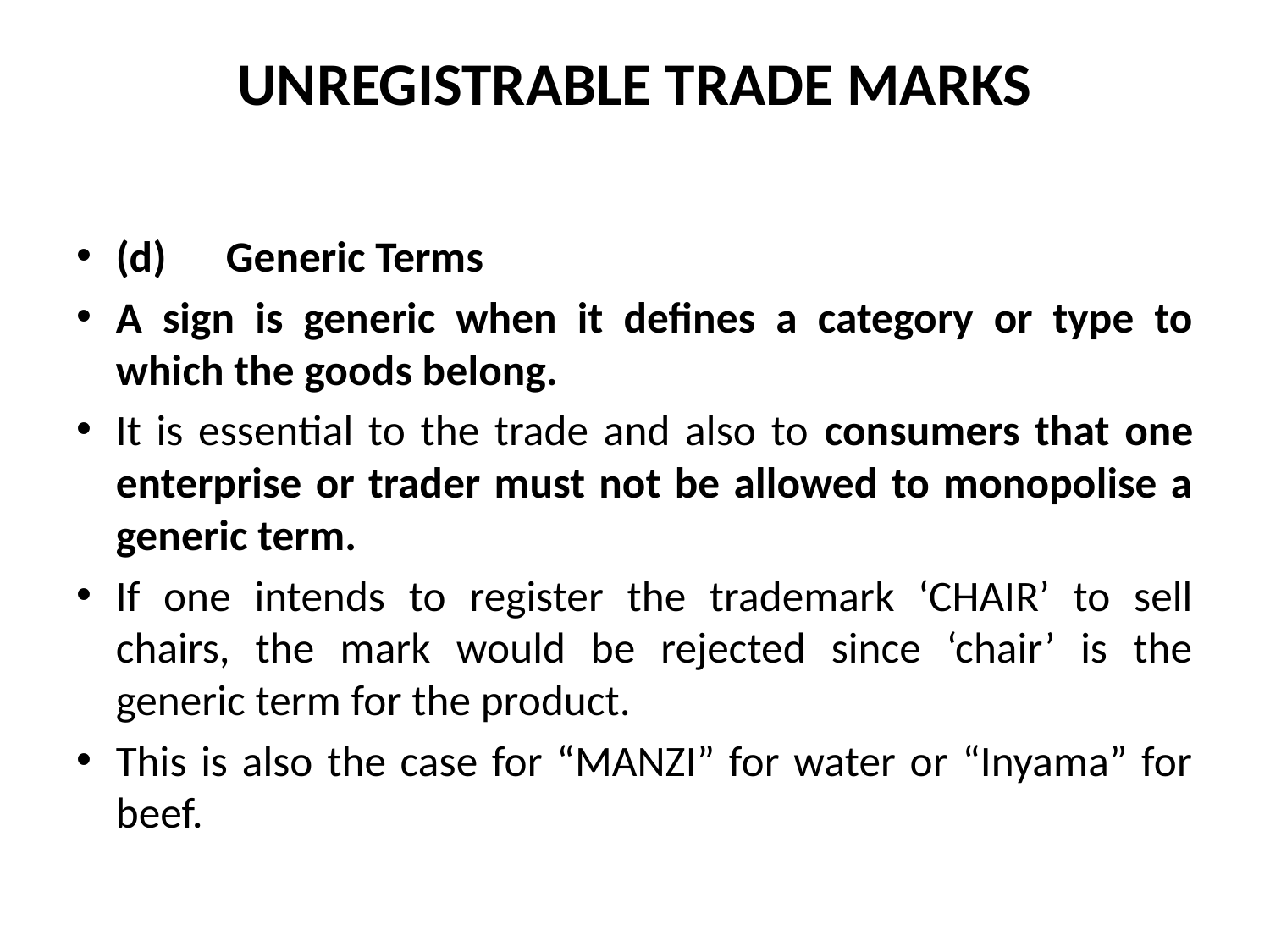

# UNREGISTRABLE TRADE MARKS
(d)      Generic Terms
A sign is generic when it defines a category or type to which the goods belong.
It is essential to the trade and also to consumers that one enterprise or trader must not be allowed to monopolise a generic term.
If one intends to register the trademark ‘CHAIR’ to sell chairs, the mark would be rejected since ‘chair’ is the generic term for the product.
This is also the case for “MANZI” for water or “Inyama” for beef.